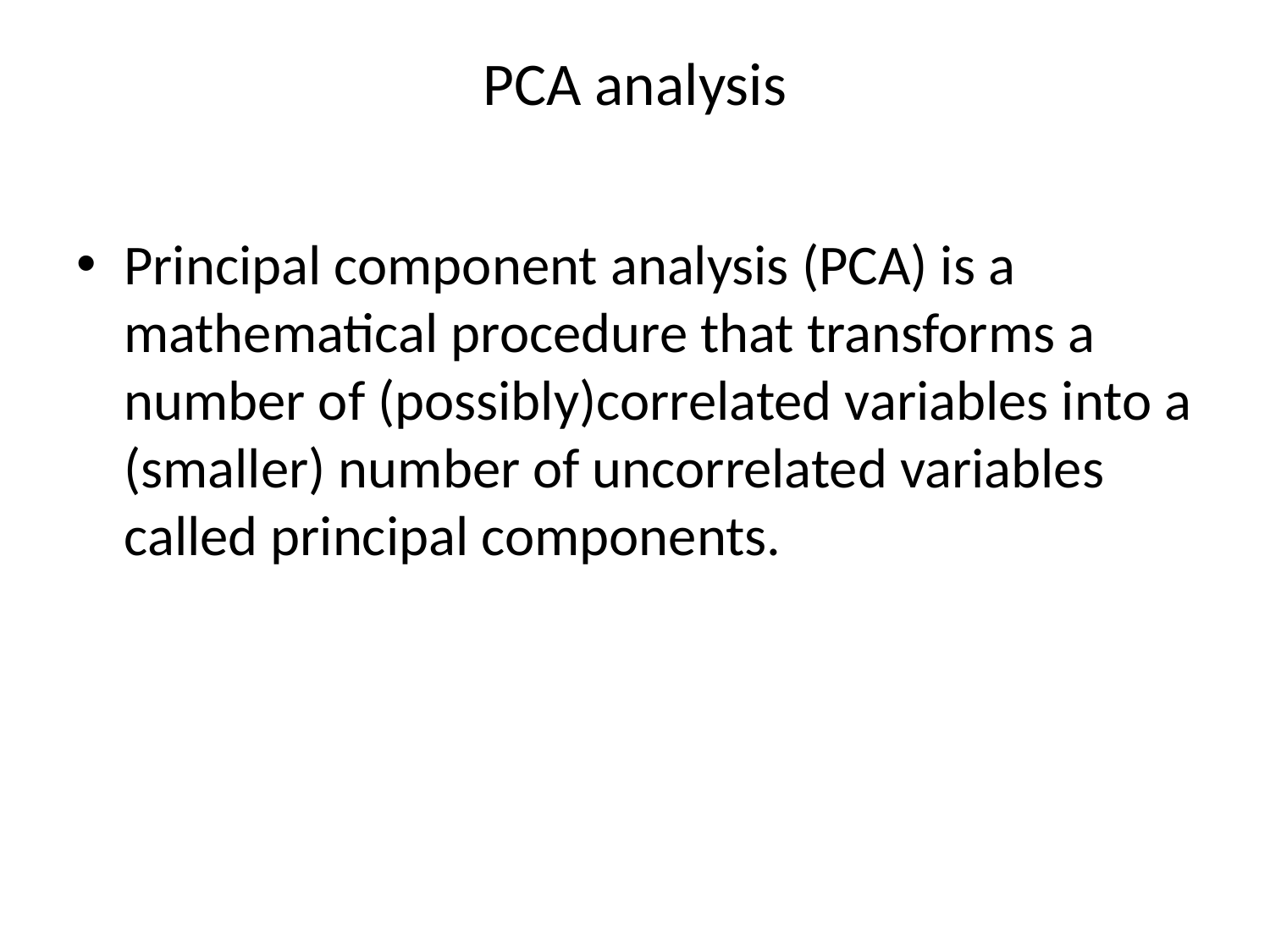

# PCA analysis
Principal component analysis (PCA) is a mathematical procedure that transforms a number of (possibly)correlated variables into a (smaller) number of uncorrelated variables called principal components.